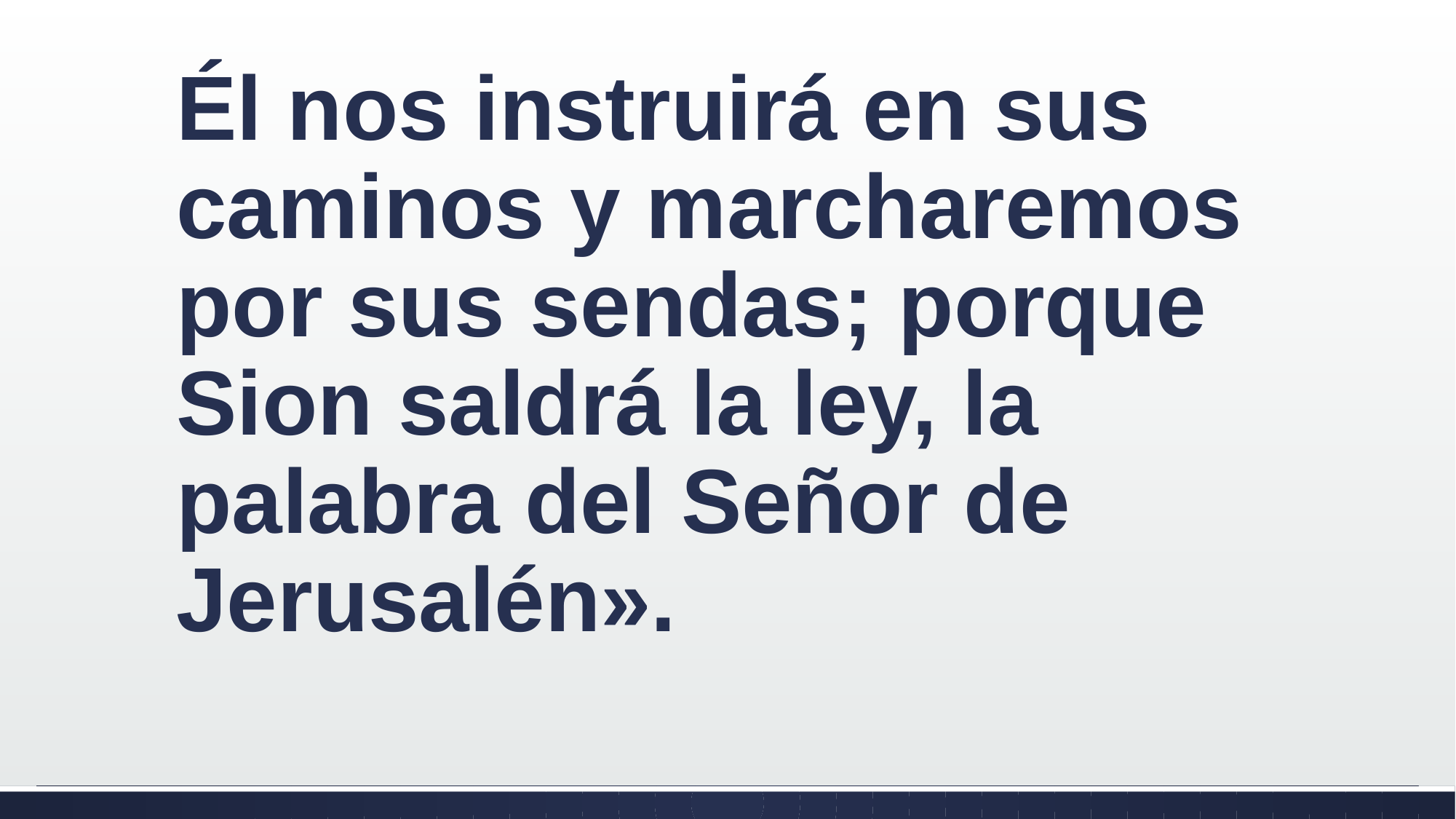

#
Él nos instruirá en sus caminos y marcharemos por sus sendas; porque Sion saldrá la ley, la palabra del Señor de Jerusalén».